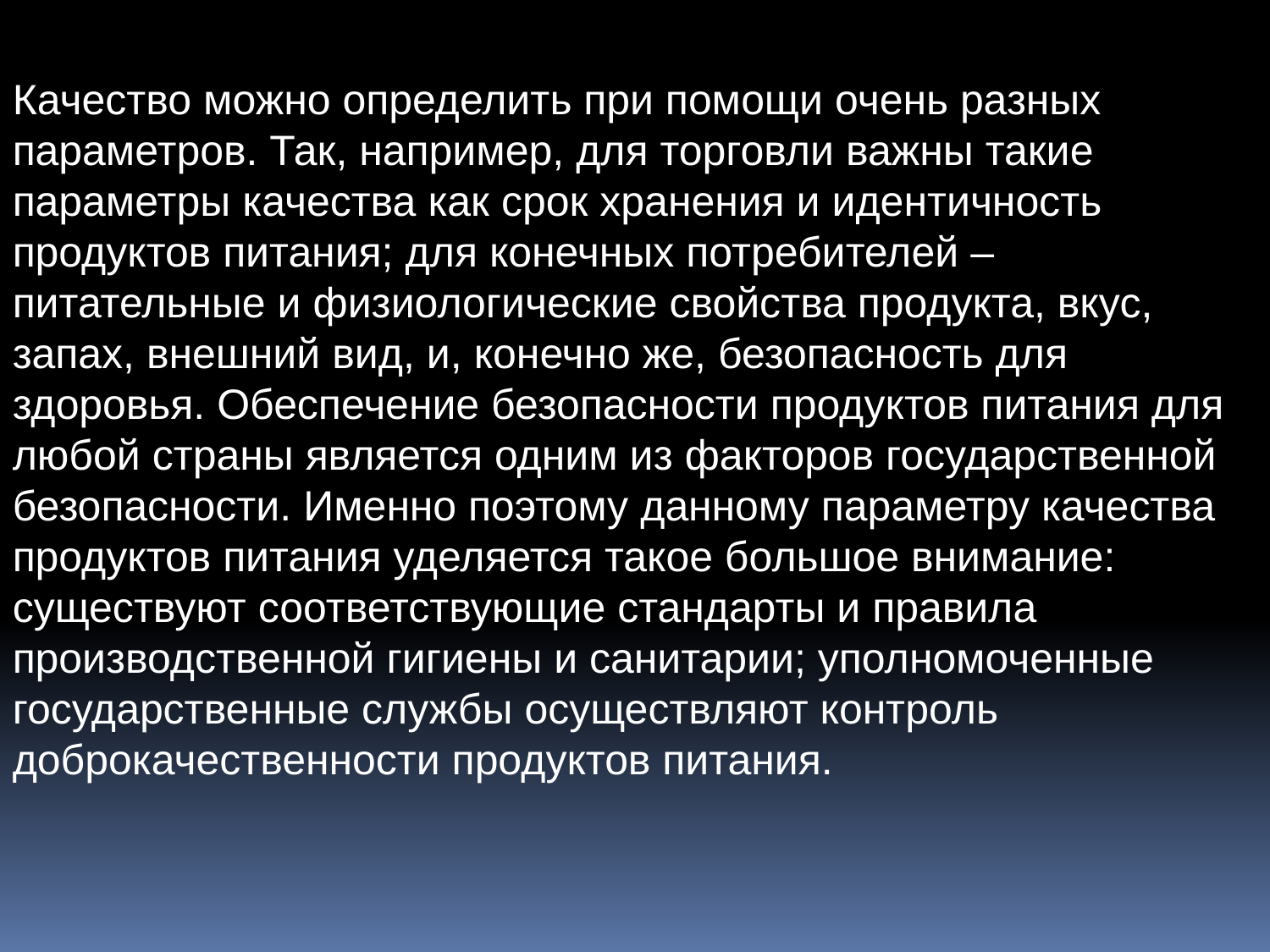

Качество можно определить при помощи очень разных параметров. Так, например, для торговли важны такие параметры качества как срок хранения и идентичность продуктов питания; для конечных потребителей – питательные и физиологические свойства продукта, вкус, запах, внешний вид, и, конечно же, безопасность для здоровья. Обеспечение безопасности продуктов питания для любой страны является одним из факторов государственной безопасности. Именно поэтому данному параметру качества продуктов питания уделяется такое большое внимание: существуют соответствующие стандарты и правила производственной гигиены и санитарии; уполномоченные государственные службы осуществляют контроль доброкачественности продуктов питания.